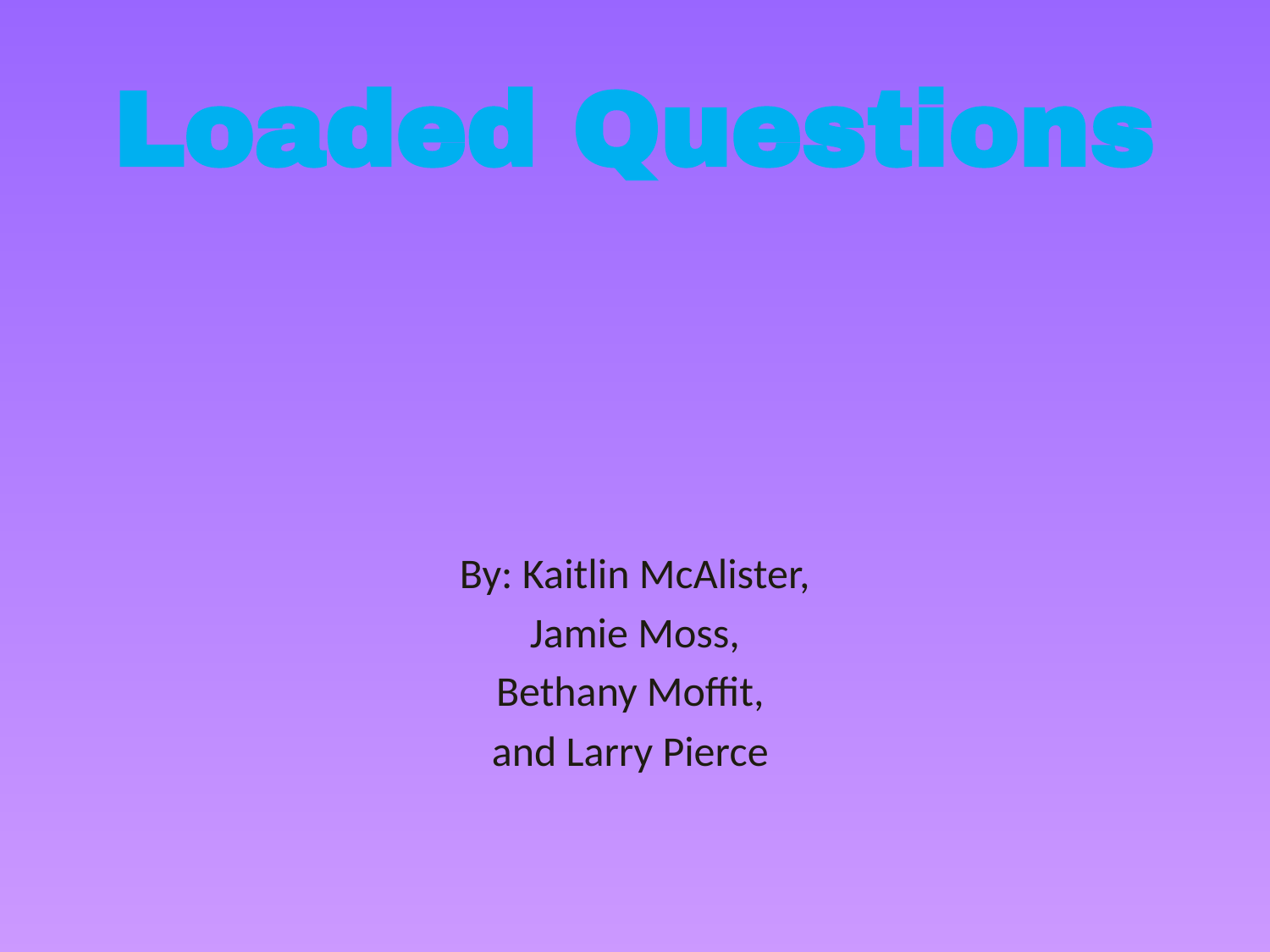

Loaded Questions
By: Kaitlin McAlister,
Jamie Moss,
Bethany Moffit,
and Larry Pierce